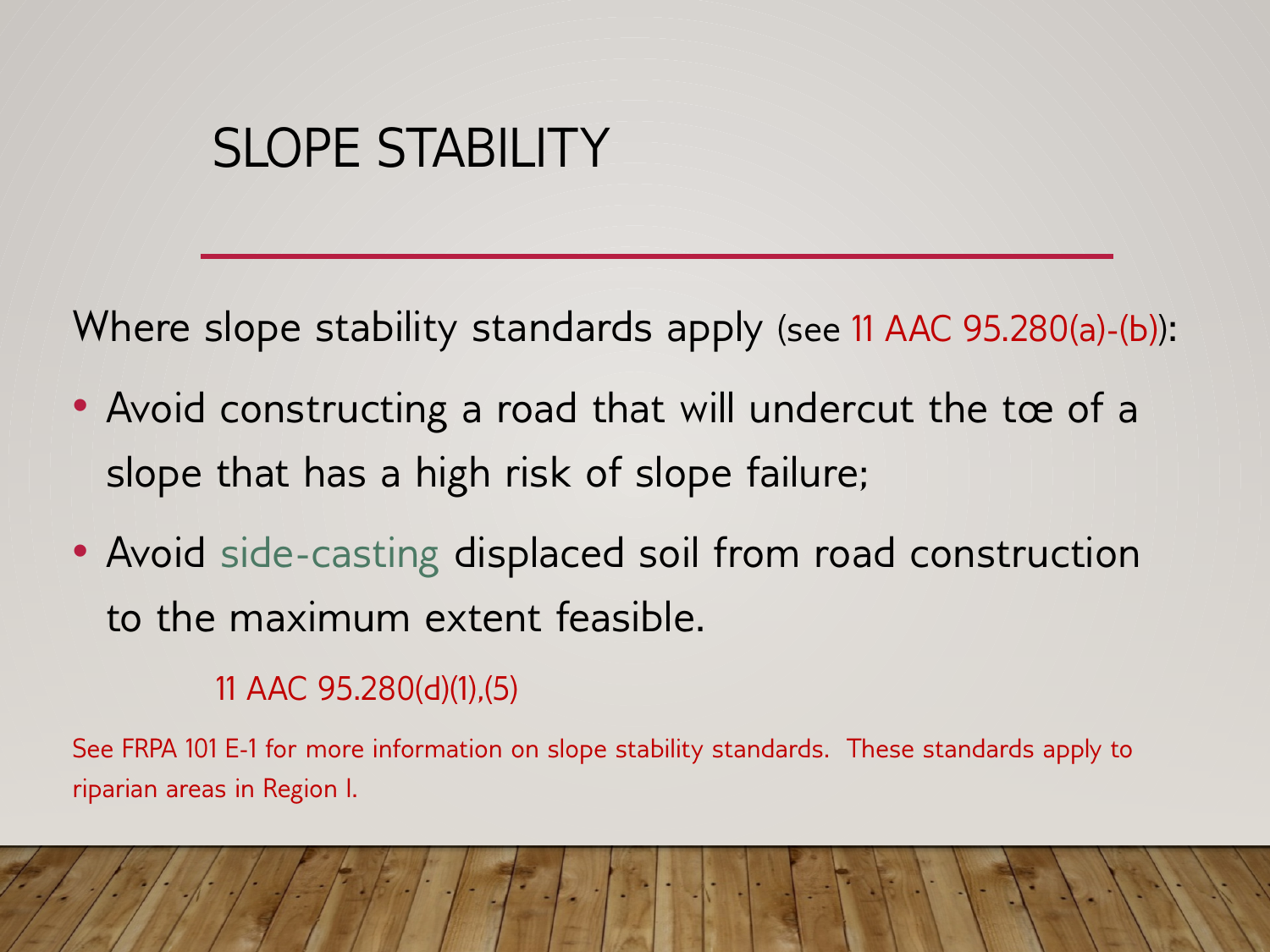

# Slope stability
Where slope stability standards apply (see 11 AAC 95.280(a)-(b)):
Avoid constructing a road that will under­cut the toe of a slope that has a high risk of slope failure;
Avoid side-casting displaced soil from road construction to the maximum extent feasible.
								  11 AAC 95.280(d)(1),(5)
See FRPA 101 E-1 for more information on slope stability standards.  These standards apply to riparian areas in Region I.